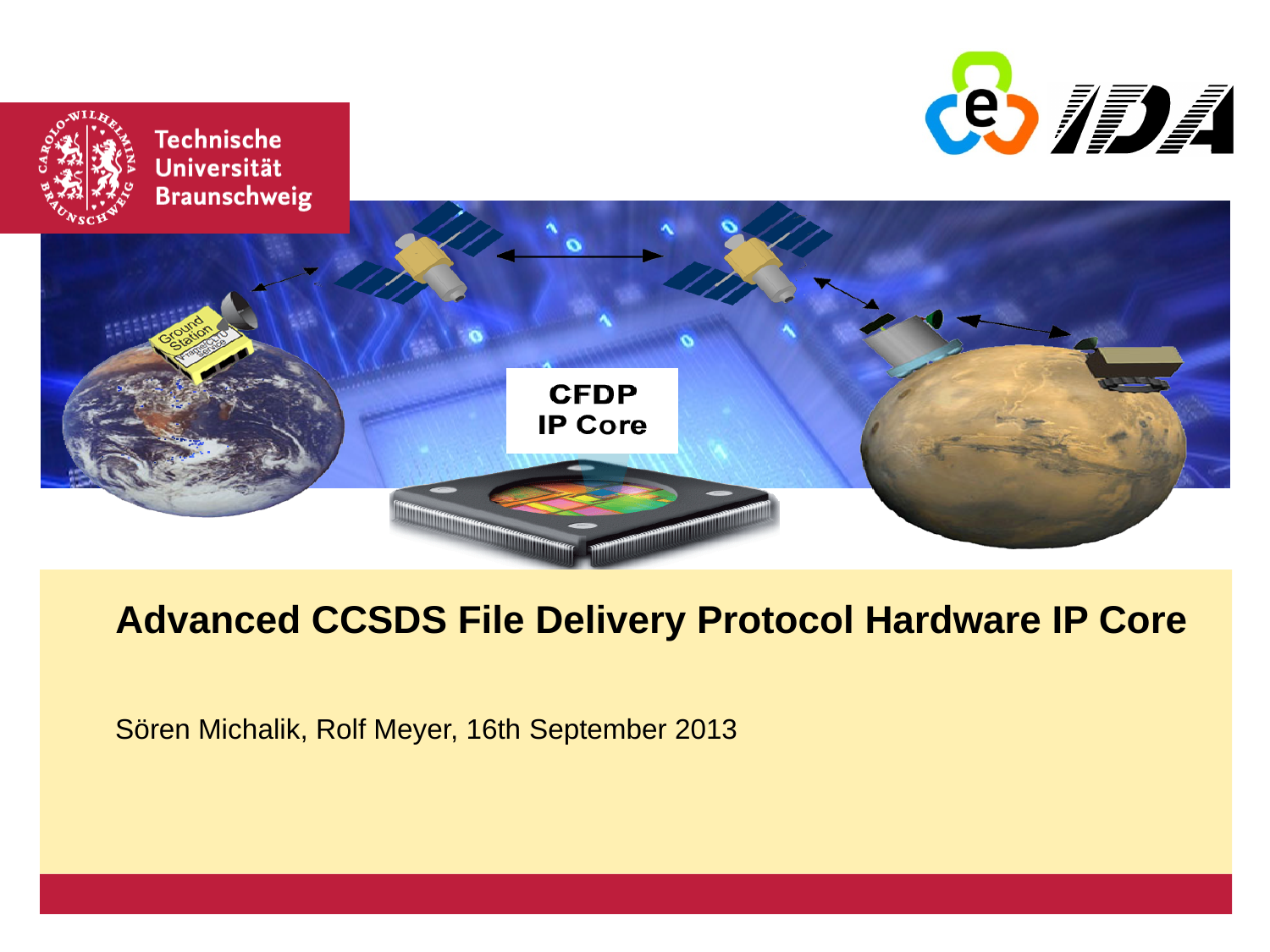

# Advanced CCSDS File Delivery Protocol Hardware IP Core
Sören Michalik, Rolf Meyer, 16th September 2013